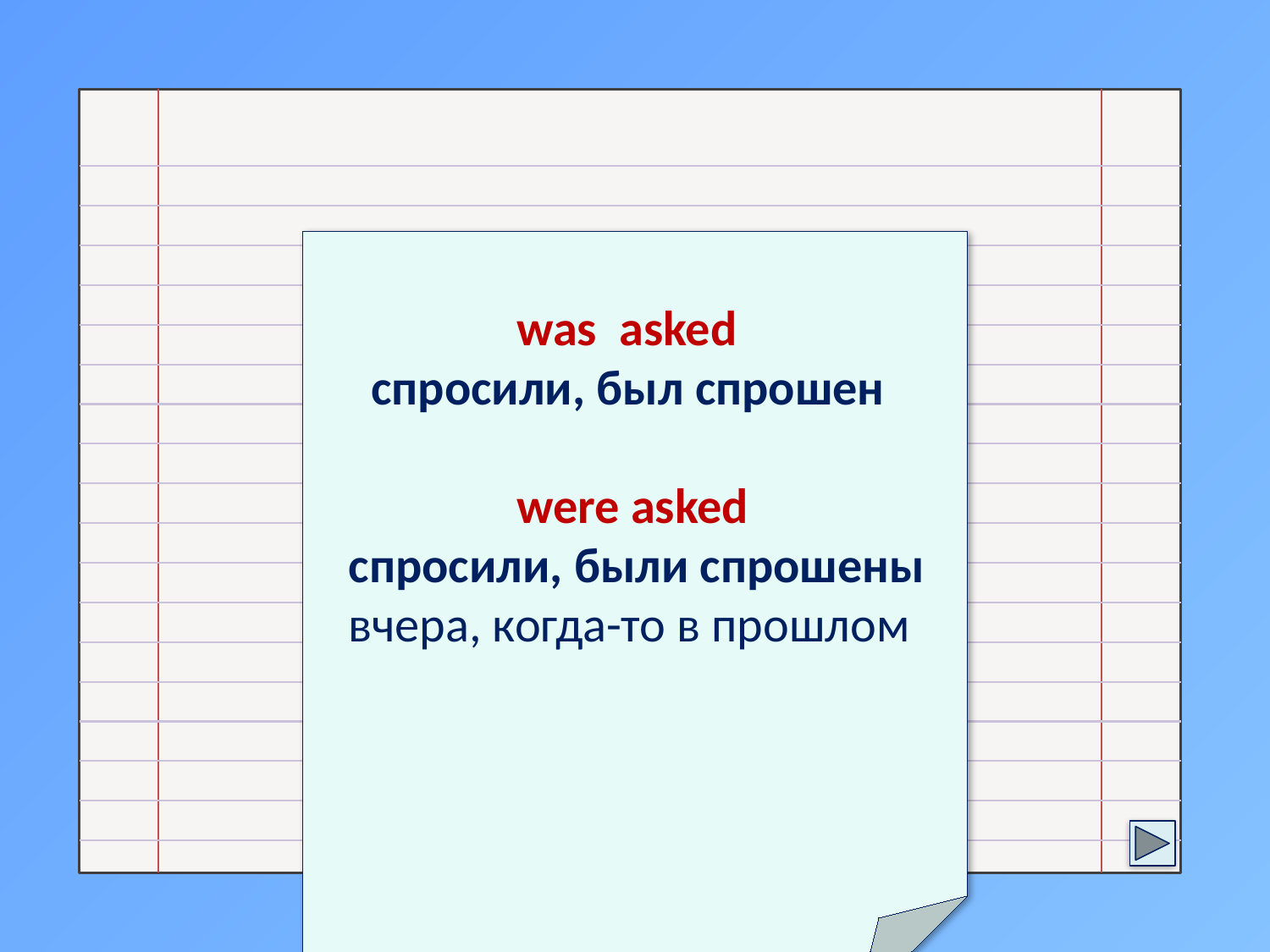

was  asked
     спросили, был спрошен

                  were asked
   спросили, были спрошены
   вчера, когда-то в прошлом